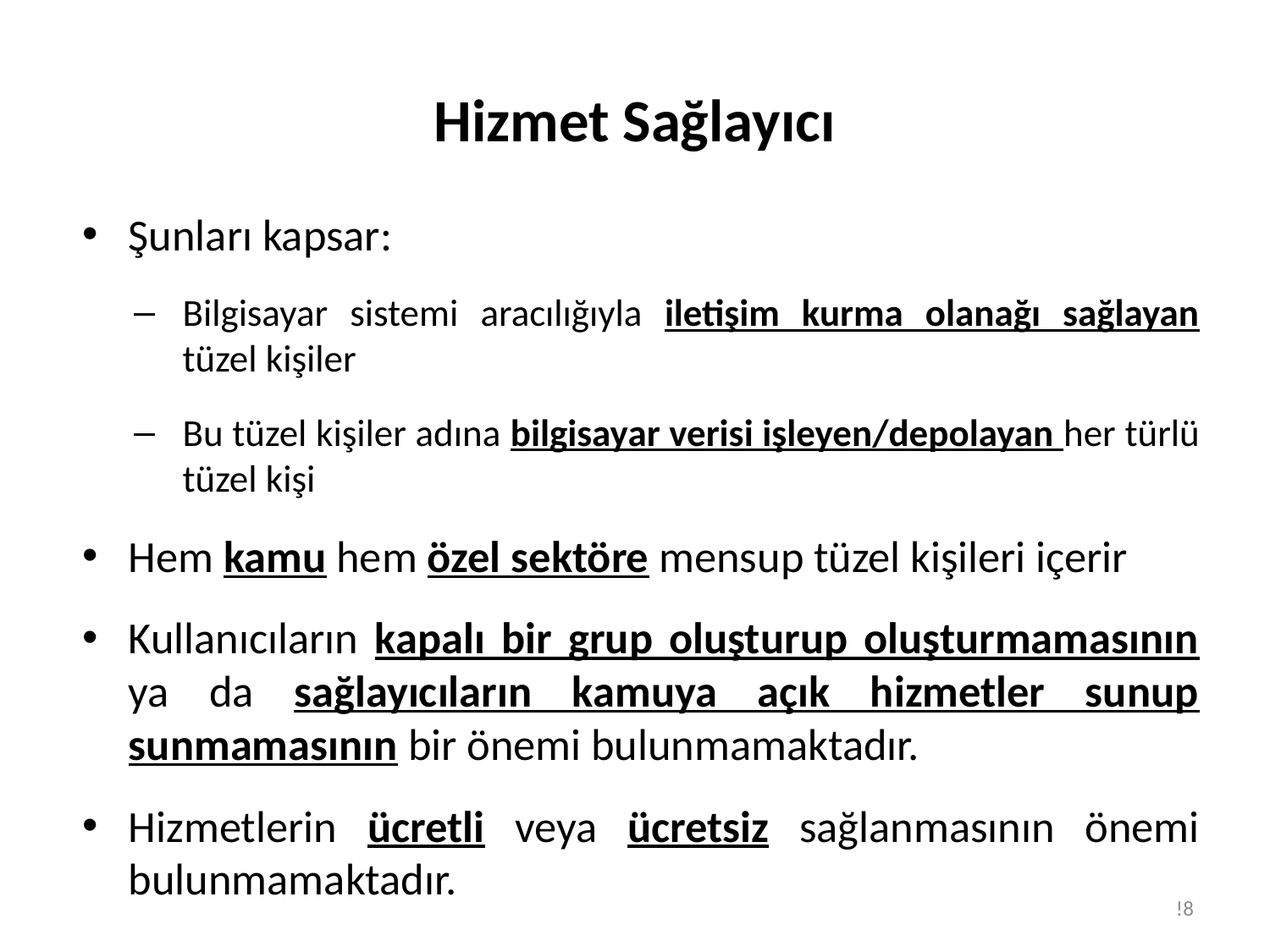

# Hizmet Sağlayıcı
Şunları kapsar:
Bilgisayar sistemi aracılığıyla iletişim kurma olanağı sağlayan tüzel kişiler
Bu tüzel kişiler adına bilgisayar verisi işleyen/depolayan her türlü tüzel kişi
Hem kamu hem özel sektöre mensup tüzel kişileri içerir
Kullanıcıların kapalı bir grup oluşturup oluşturmamasının ya da sağlayıcıların kamuya açık hizmetler sunup sunmamasının bir önemi bulunmamaktadır.
Hizmetlerin ücretli veya ücretsiz sağlanmasının önemi bulunmamaktadır.
!8